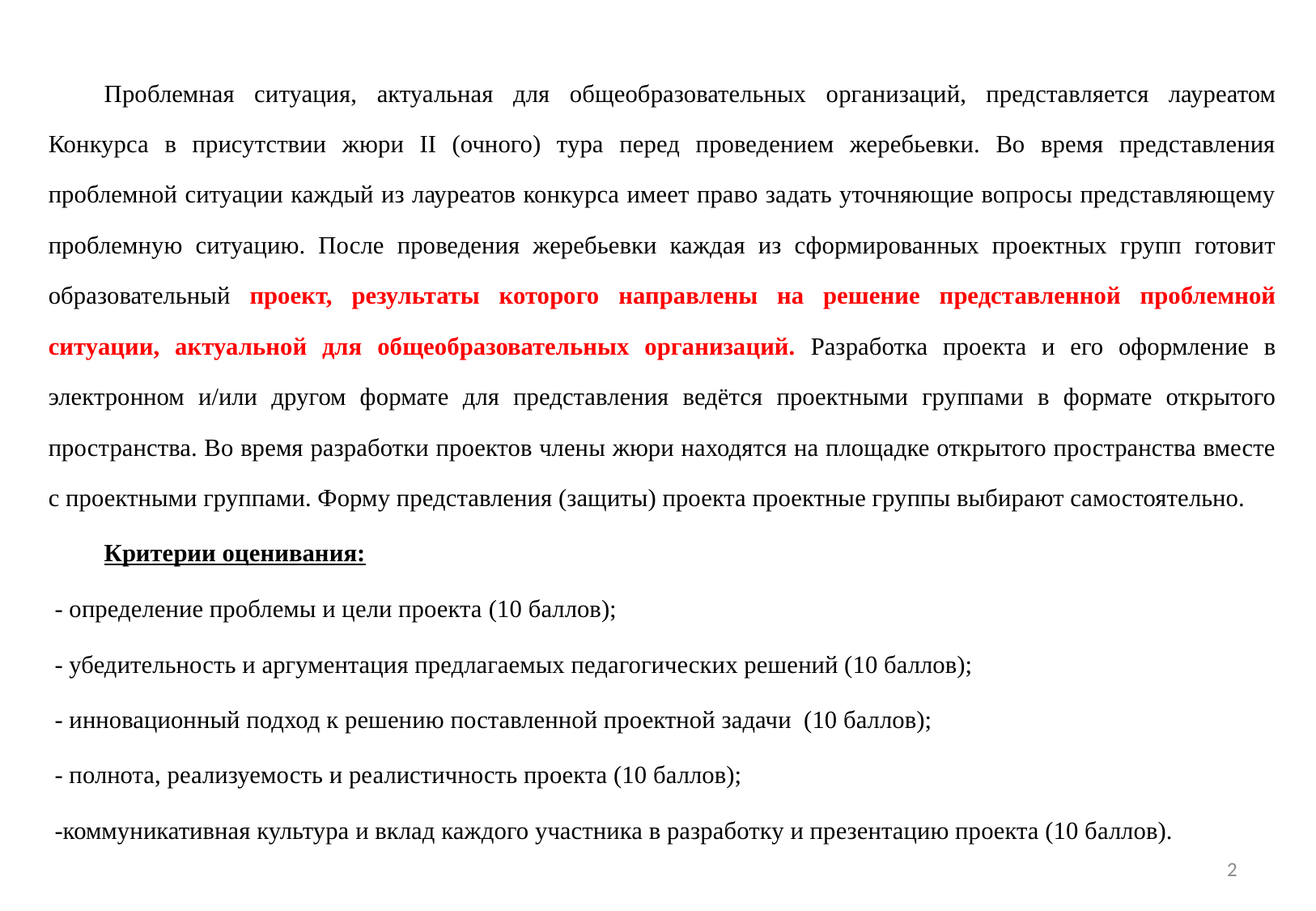

Проблемная ситуация, актуальная для общеобразовательных организаций, представляется лауреатом Конкурса в присутствии жюри II (очного) тура перед проведением жеребьевки. Во время представления проблемной ситуации каждый из лауреатов конкурса имеет право задать уточняющие вопросы представляющему проблемную ситуацию. После проведения жеребьевки каждая из сформированных проектных групп готовит образовательный проект, результаты которого направлены на решение представленной проблемной ситуации, актуальной для общеобразовательных организаций. Разработка проекта и его оформление в электронном и/или другом формате для представления ведётся проектными группами в формате открытого пространства. Во время разработки проектов члены жюри находятся на площадке открытого пространства вместе с проектными группами. Форму представления (защиты) проекта проектные группы выбирают самостоятельно.
	Критерии оценивания:
 - определение проблемы и цели проекта (10 баллов);
 - убедительность и аргументация предлагаемых педагогических решений (10 баллов);
 - инновационный подход к решению поставленной проектной задачи  (10 баллов);
 - полнота, реализуемость и реалистичность проекта (10 баллов);
 -коммуникативная культура и вклад каждого участника в разработку и презентацию проекта (10 баллов).
2